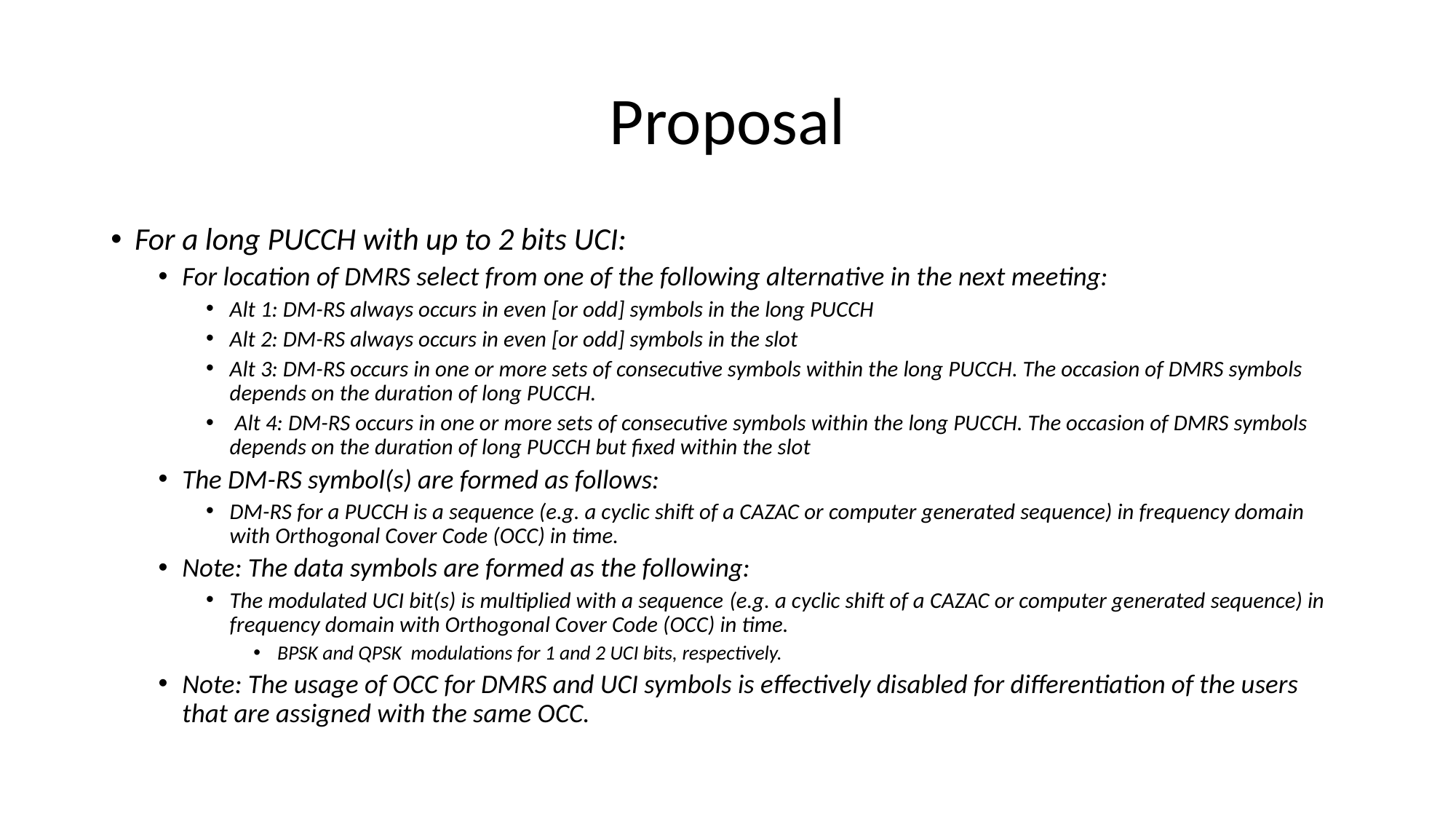

# Proposal
For a long PUCCH with up to 2 bits UCI:
For location of DMRS select from one of the following alternative in the next meeting:
Alt 1: DM-RS always occurs in even [or odd] symbols in the long PUCCH
Alt 2: DM-RS always occurs in even [or odd] symbols in the slot
Alt 3: DM-RS occurs in one or more sets of consecutive symbols within the long PUCCH. The occasion of DMRS symbols depends on the duration of long PUCCH.
 Alt 4: DM-RS occurs in one or more sets of consecutive symbols within the long PUCCH. The occasion of DMRS symbols depends on the duration of long PUCCH but fixed within the slot
The DM-RS symbol(s) are formed as follows:
DM-RS for a PUCCH is a sequence (e.g. a cyclic shift of a CAZAC or computer generated sequence) in frequency domain with Orthogonal Cover Code (OCC) in time.
Note: The data symbols are formed as the following:
The modulated UCI bit(s) is multiplied with a sequence (e.g. a cyclic shift of a CAZAC or computer generated sequence) in frequency domain with Orthogonal Cover Code (OCC) in time.
BPSK and QPSK  modulations for 1 and 2 UCI bits, respectively.
Note: The usage of OCC for DMRS and UCI symbols is effectively disabled for differentiation of the users that are assigned with the same OCC.